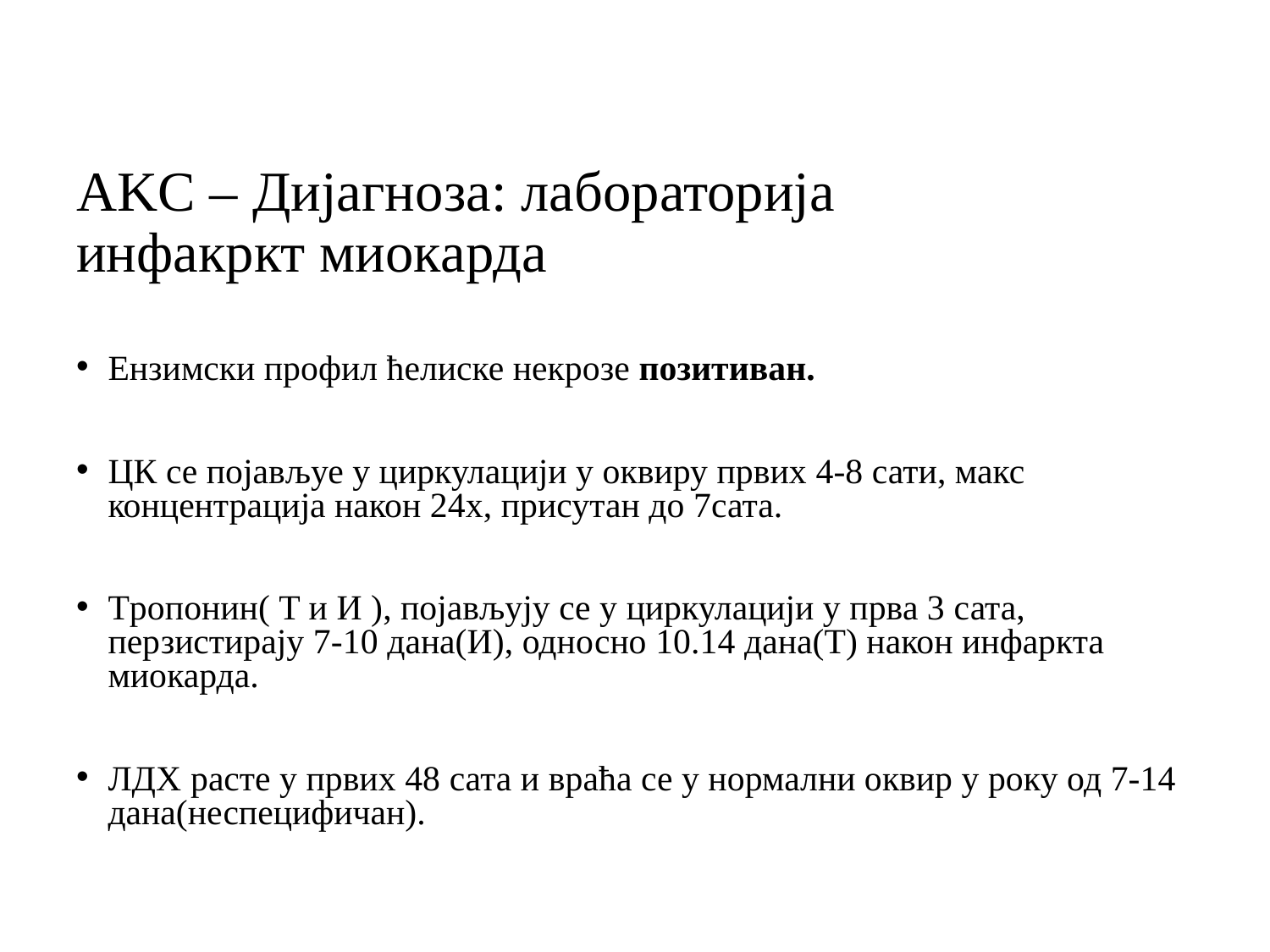

# AKС – Дијагноза: лабораторија инфакркт миокарда
Ензимски профил ћелиске некрозе позитиван.

ЦК се појављуе у циркулацији у оквиру првих 4-8 сати, макс концентрација након 24х, присутан до 7сата.

Tропонин( T и И ), појављују се у циркулацији у прва 3 сата, перзистирају 7-10 дана(И), односно 10.14 дана(Т) након инфаркта миокарда.

ЛДХ расте у првих 48 сата и враћа се у нормални оквир у року од 7-14 дана(неспецифичан).